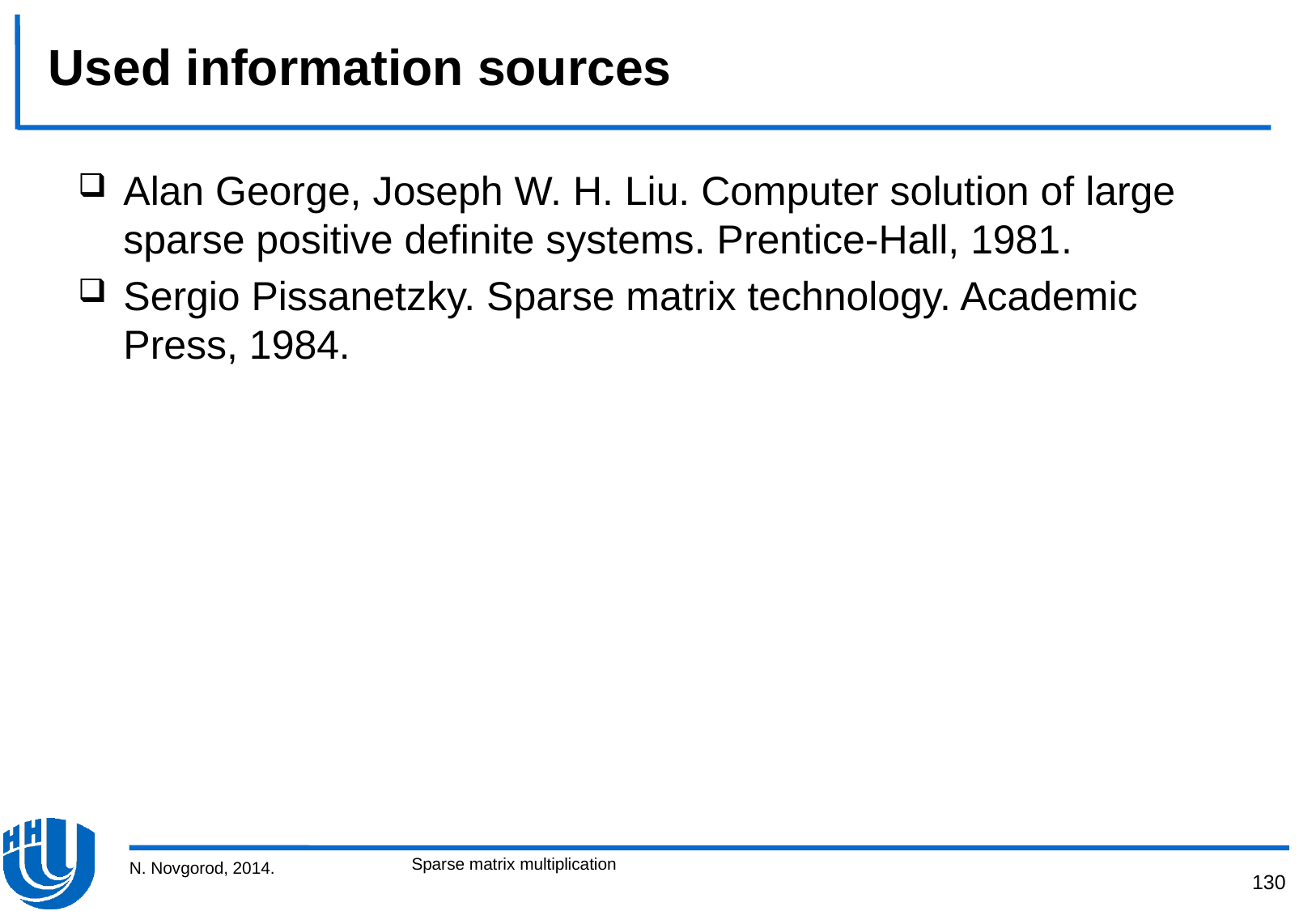

# Used information sources
Alan George, Joseph W. H. Liu. Computer solution of large sparse positive definite systems. Prentice-Hall, 1981.
Sergio Pissanetzky. Sparse matrix technology. Academic Press, 1984.
Sparse matrix multiplication
N. Novgorod, 2014.
130